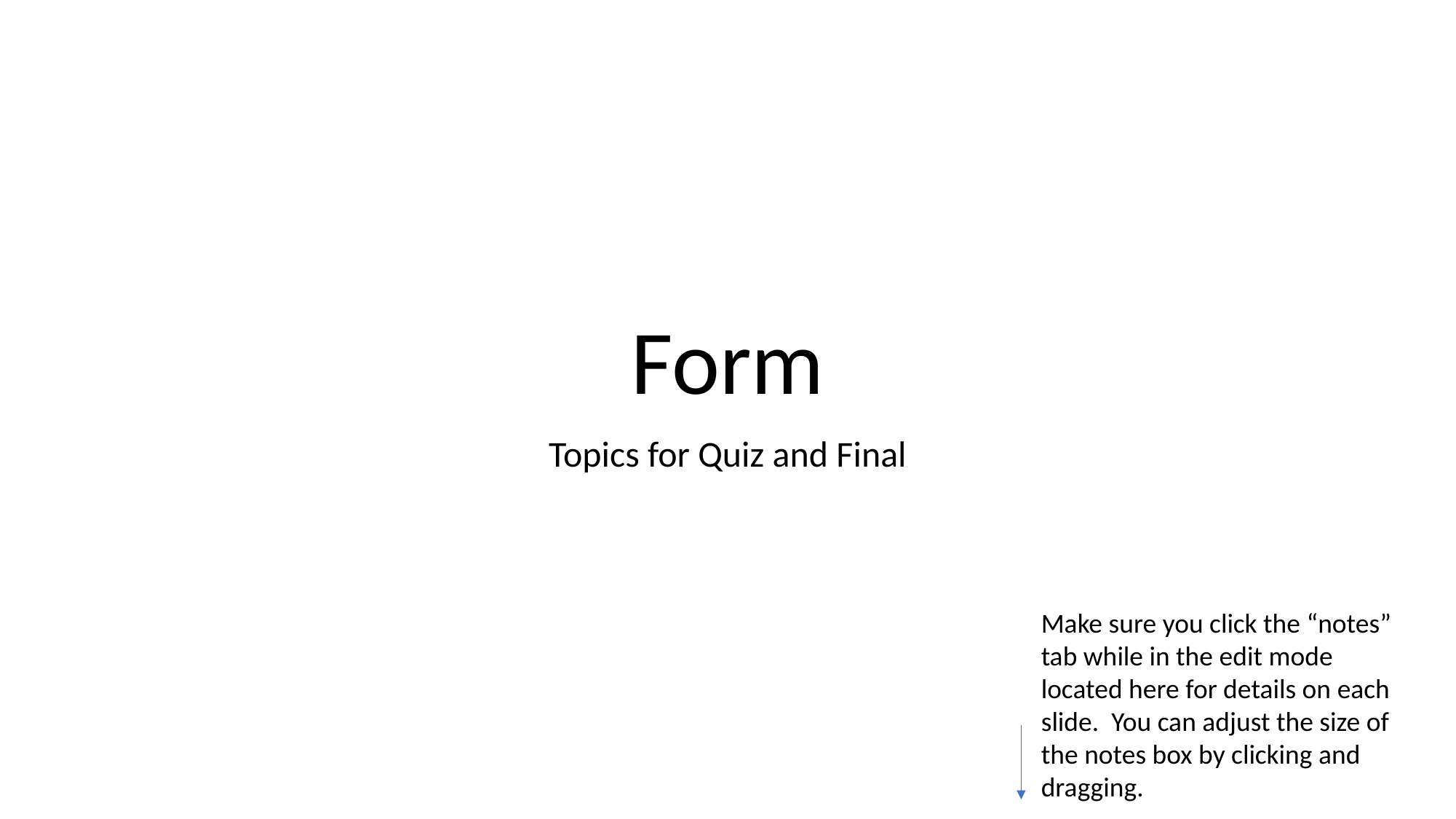

# Form
Topics for Quiz and Final
Make sure you click the “notes” tab while in the edit mode located here for details on each slide.  You can adjust the size of the notes box by clicking and dragging.